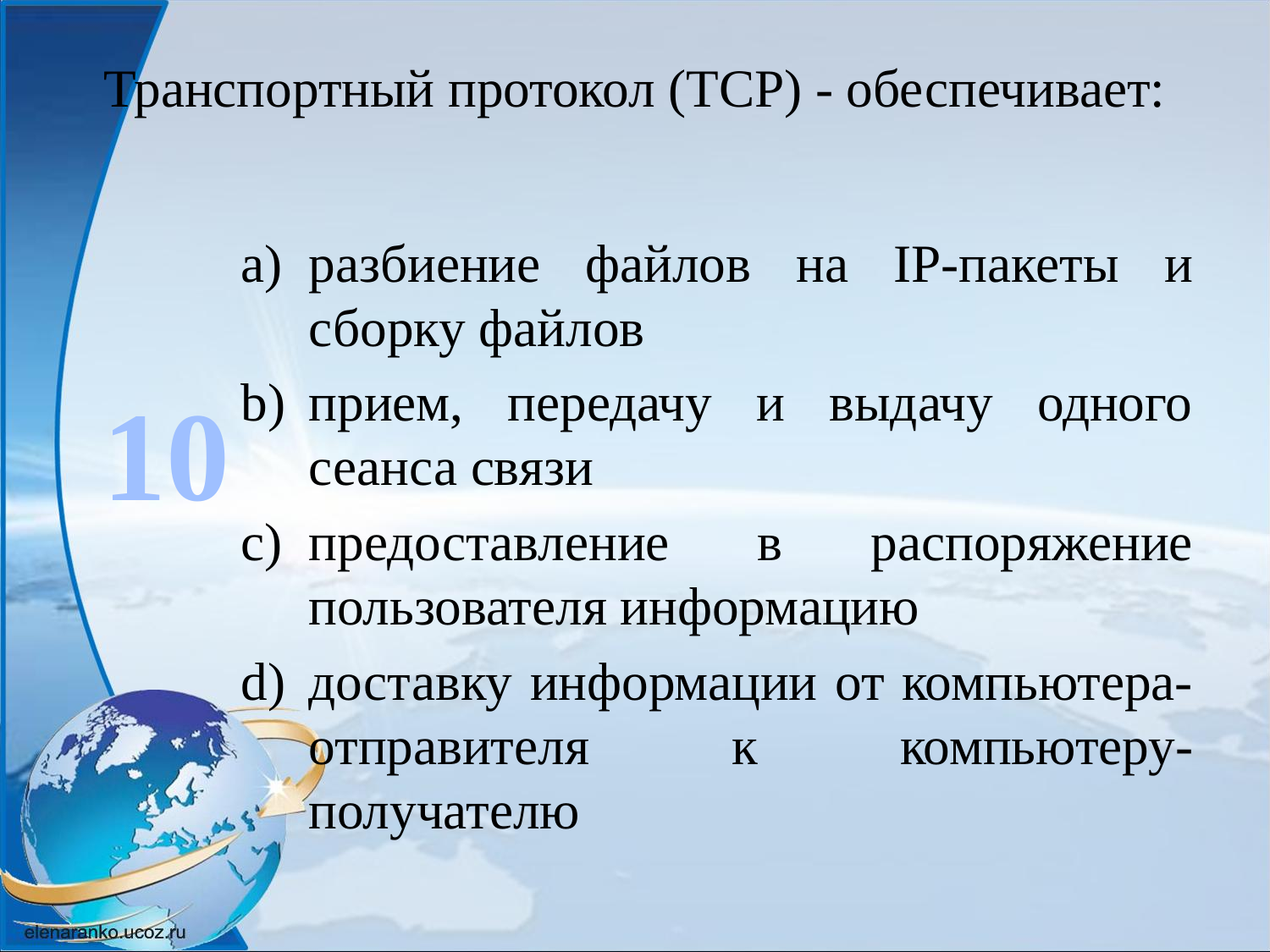

# Транспортный протокол (TCP) - обеспечивает:
разбиение файлов на IP-пакеты и сборку файлов
прием, передачу и выдачу одного сеанса связи
предоставление в распоряжение пользователя информацию
доставку информации от компьютера-отправителя к компьютеру-получателю

10